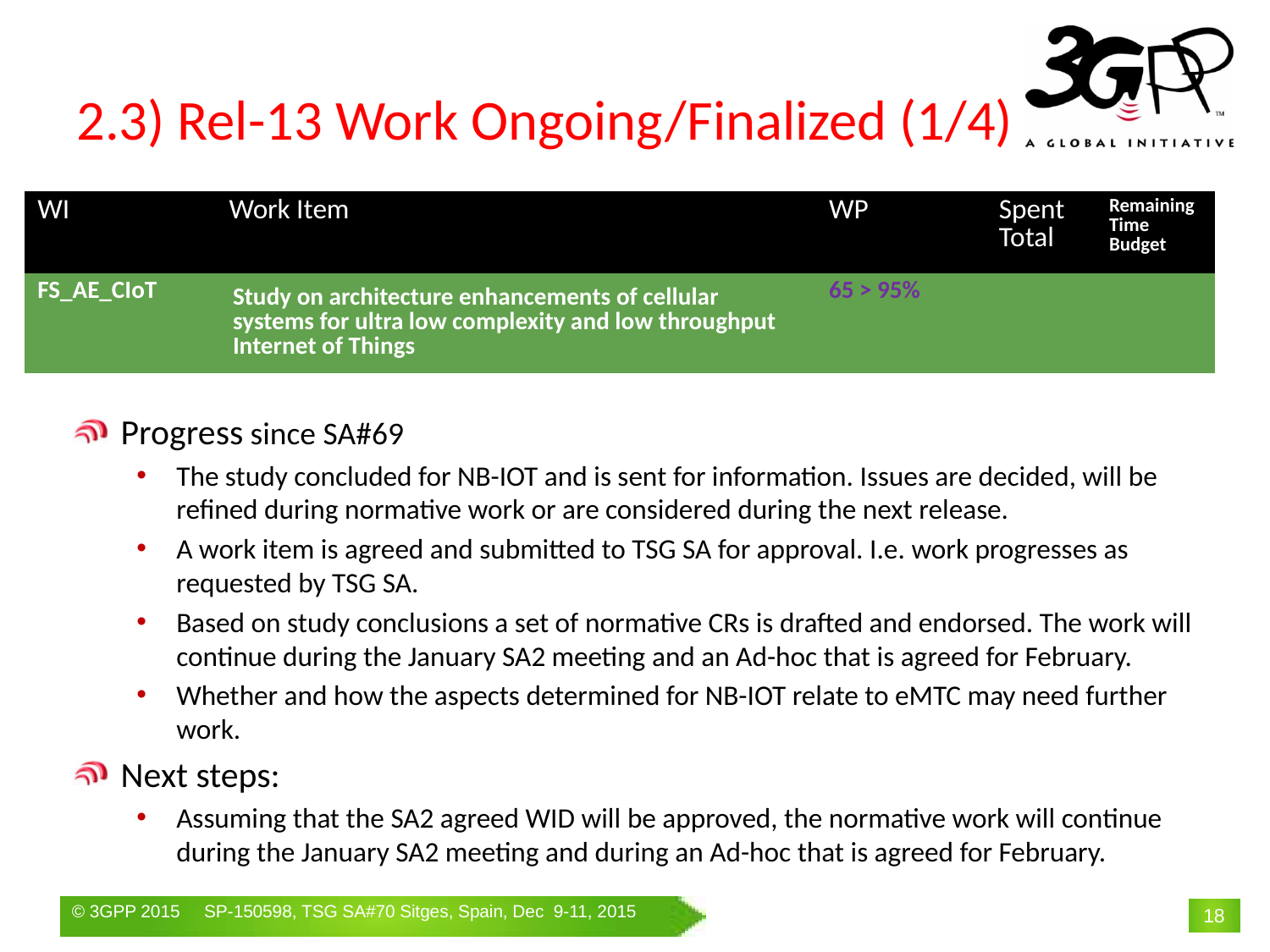

# 2.3) Rel-13 Work Ongoing/Finalized (1/4)
| WI | Work Item | WP | Spent Total | Remaining Time Budget |
| --- | --- | --- | --- | --- |
| FS\_AE\_CIoT | Study on architecture enhancements of cellular systems for ultra low complexity and low throughput Internet of Things | 65 > 95% |  |  |
Progress since SA#69
The study concluded for NB-IOT and is sent for information. Issues are decided, will be refined during normative work or are considered during the next release.
A work item is agreed and submitted to TSG SA for approval. I.e. work progresses as requested by TSG SA.
Based on study conclusions a set of normative CRs is drafted and endorsed. The work will continue during the January SA2 meeting and an Ad-hoc that is agreed for February.
Whether and how the aspects determined for NB-IOT relate to eMTC may need further work.
Next steps:
Assuming that the SA2 agreed WID will be approved, the normative work will continue during the January SA2 meeting and during an Ad-hoc that is agreed for February.